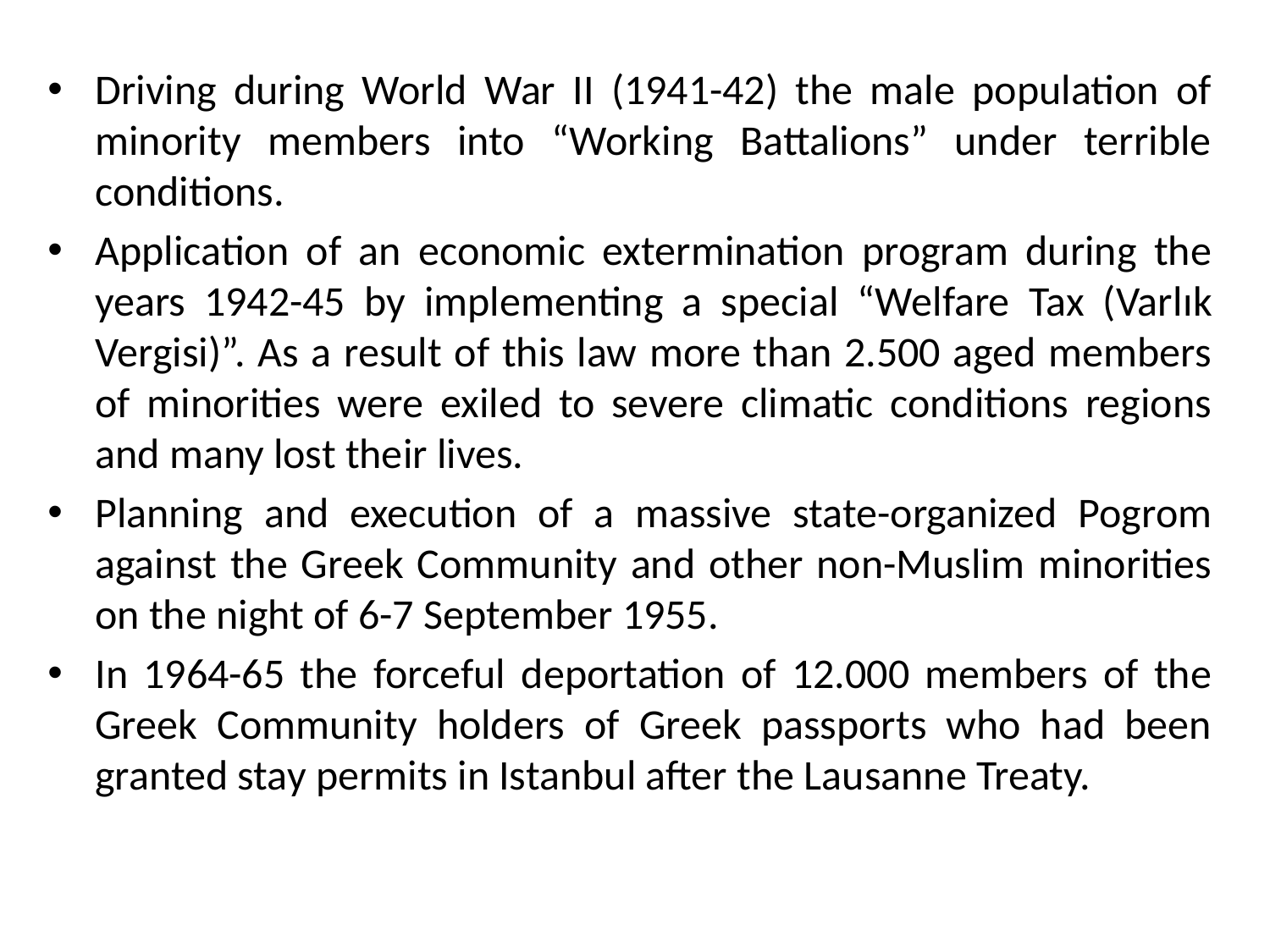

Driving during World War II (1941-42) the male population of minority members into “Working Battalions” under terrible conditions.
Application of an economic extermination program during the years 1942-45 by implementing a special “Welfare Tax (Varlık Vergisi)”. As a result of this law more than 2.500 aged members of minorities were exiled to severe climatic conditions regions and many lost their lives.
Planning and execution of a massive state-organized Pogrom against the Greek Community and other non-Muslim minorities on the night of 6-7 September 1955.
In 1964-65 the forceful deportation of 12.000 members of the Greek Community holders of Greek passports who had been granted stay permits in Istanbul after the Lausanne Treaty.